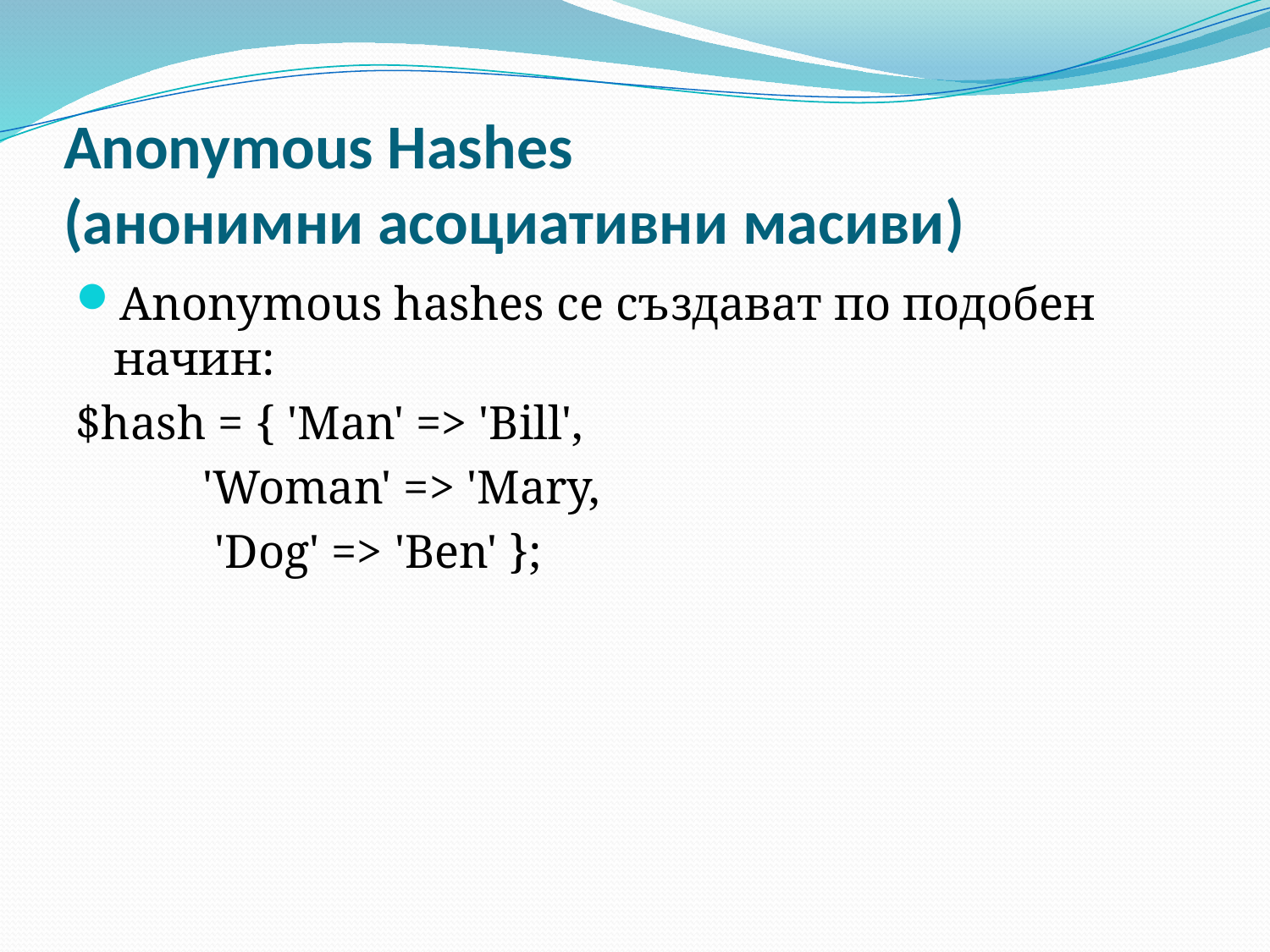

# Anonymous Hashes (анонимни асоциативни масиви)
Anonymous hashes се създават по подобен начин:
$hash = { 'Man' => 'Bill',
	'Woman' => 'Mary,
	 'Dog' => 'Ben' };